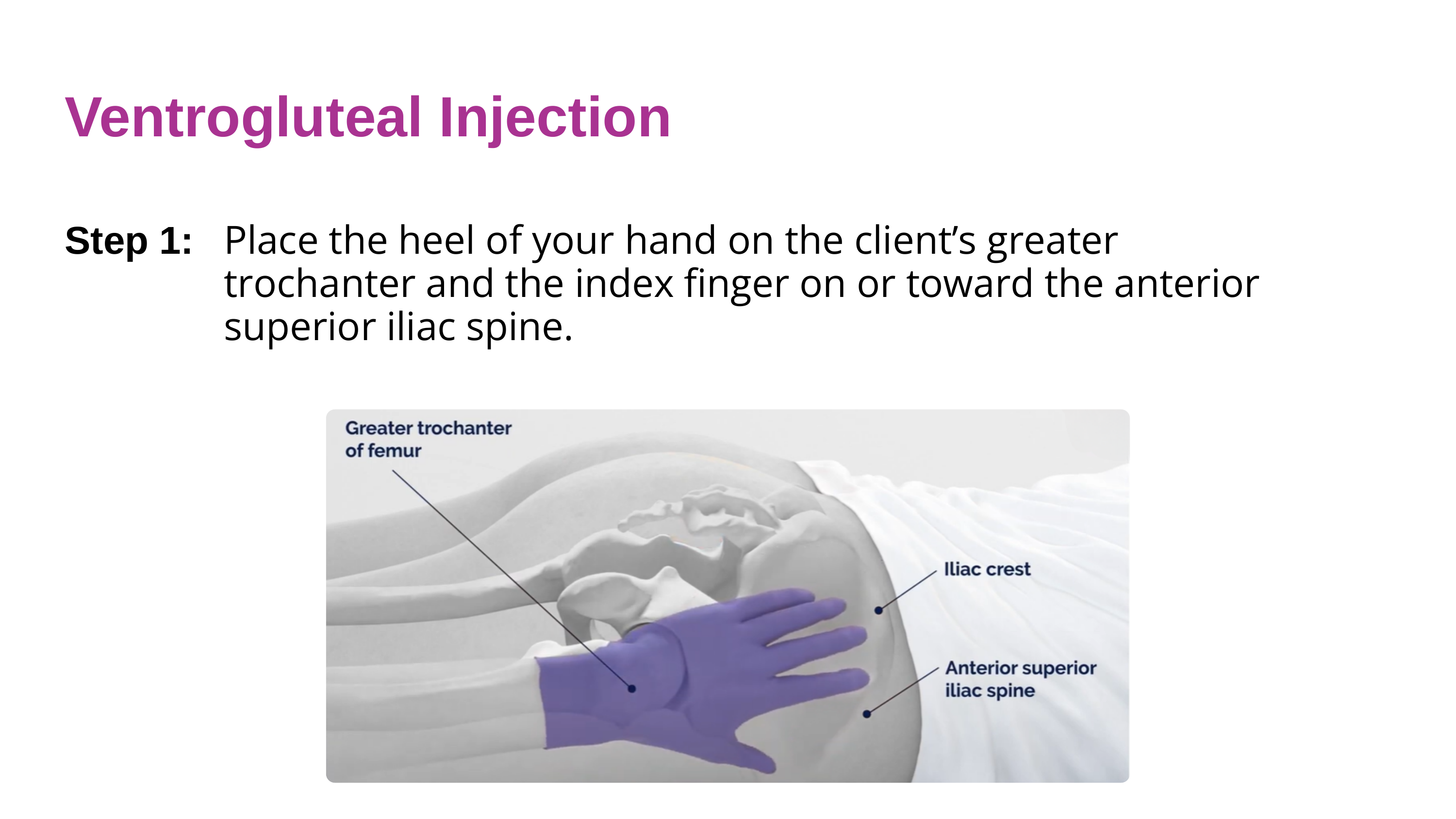

Ventrogluteal Injection
Step 1:
Place the heel of your hand on the client’s greater trochanter and the index finger on or toward the anterior superior iliac spine.